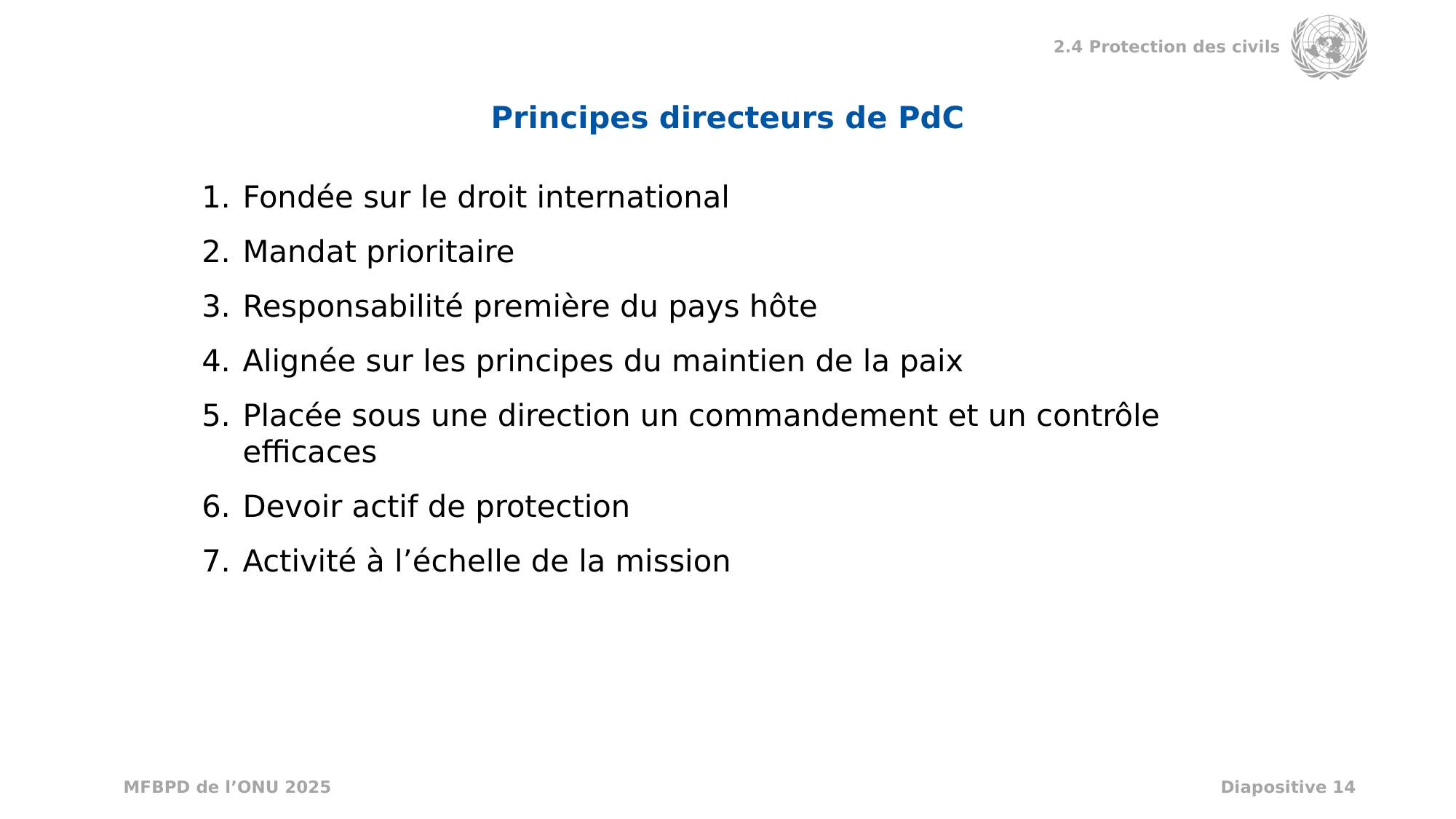

Principes directeurs de PdC
Fondée sur le droit international
Mandat prioritaire
Responsabilité première du pays hôte
Alignée sur les principes du maintien de la paix
Placée sous une direction un commandement et un contrôle efficaces
Devoir actif de protection
Activité à l’échelle de la mission